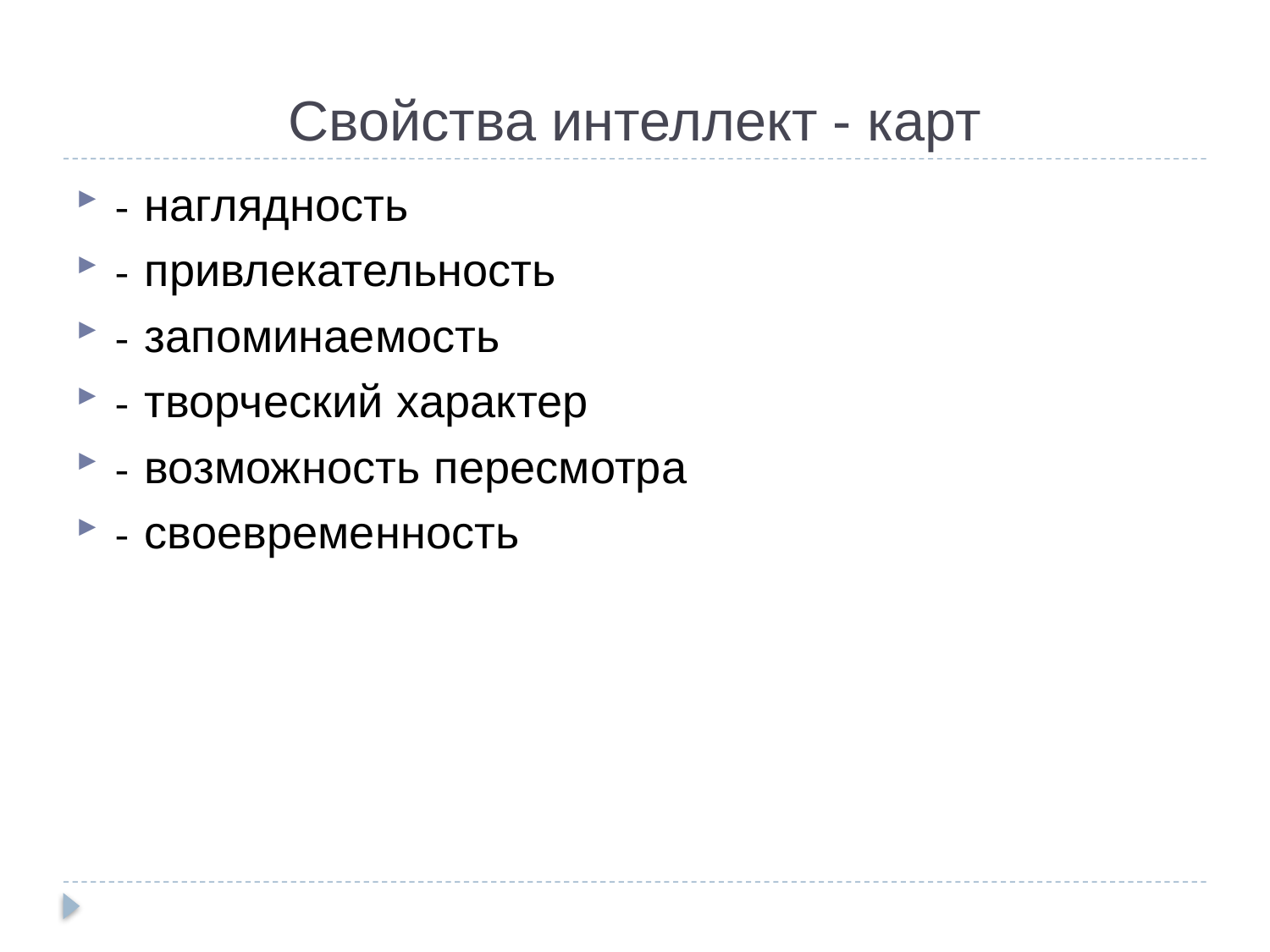

# Свойства интеллект - карт
- наглядность
- привлекательность
- запоминаемость
- творческий характер
- возможность пересмотра
- своевременность